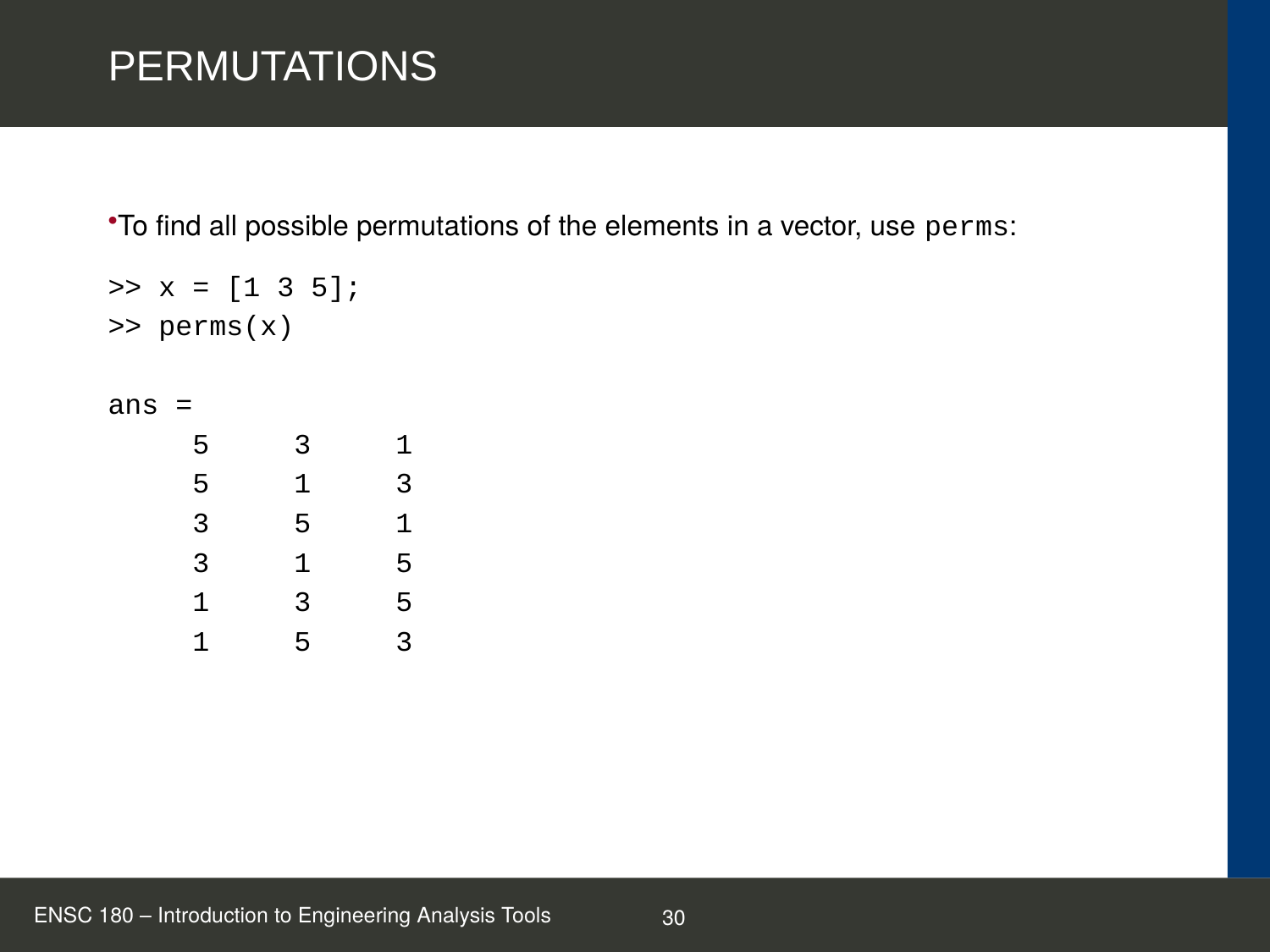

# PERMUTATIONS
To find all possible permutations of the elements in a vector, use perms:
>> x = [1 3 5];
>> perms(x)

ans =
     5     3     1
     5     1     3
     3     5     1
     3     1     5
     1     3     5
     1     5     3

ENSC 180 – Introduction to Engineering Analysis Tools